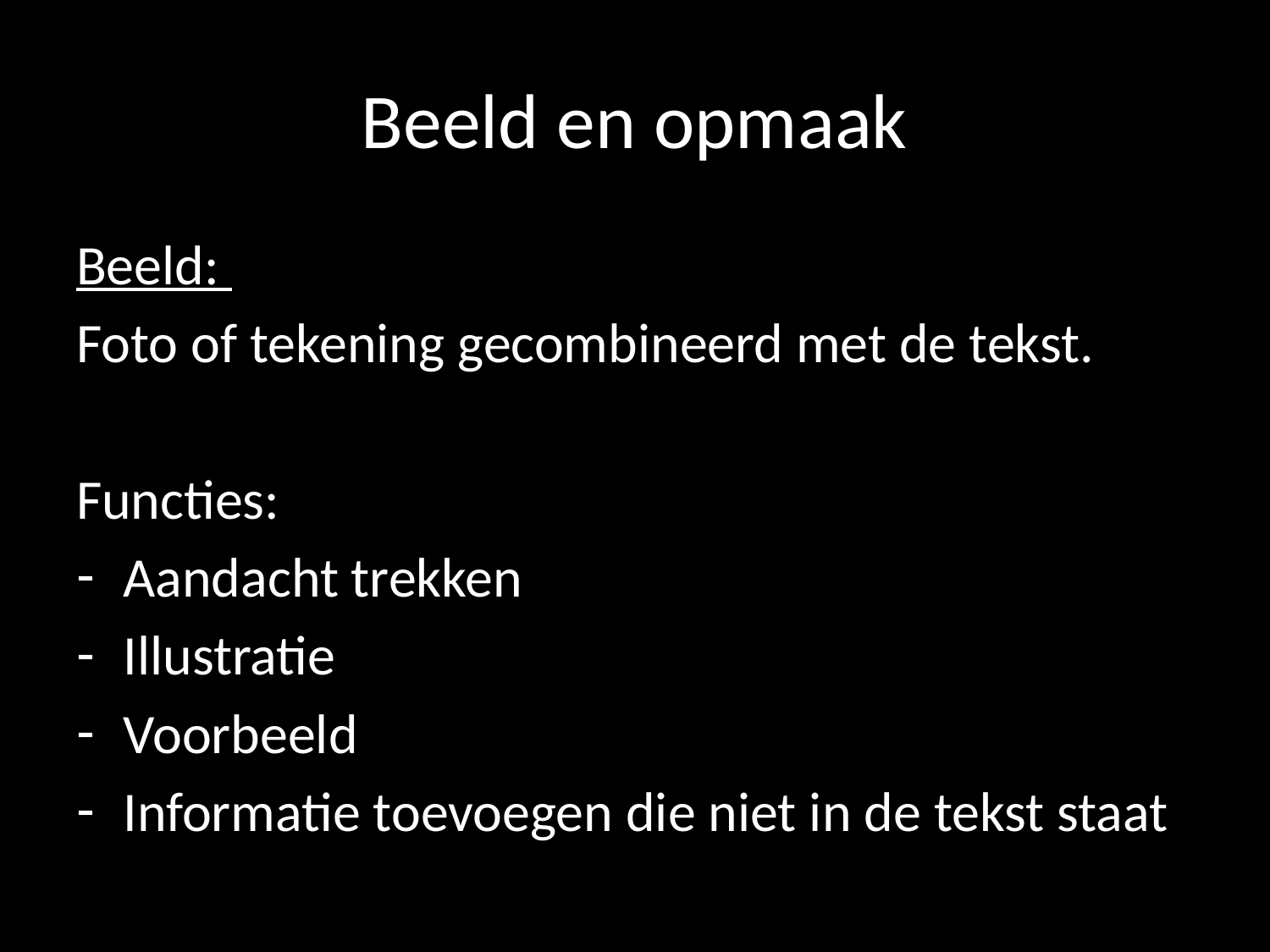

# Beeld en opmaak
Beeld:
Foto of tekening gecombineerd met de tekst.

Functies:
Aandacht trekken
Illustratie
Voorbeeld
Informatie toevoegen die niet in de tekst staat